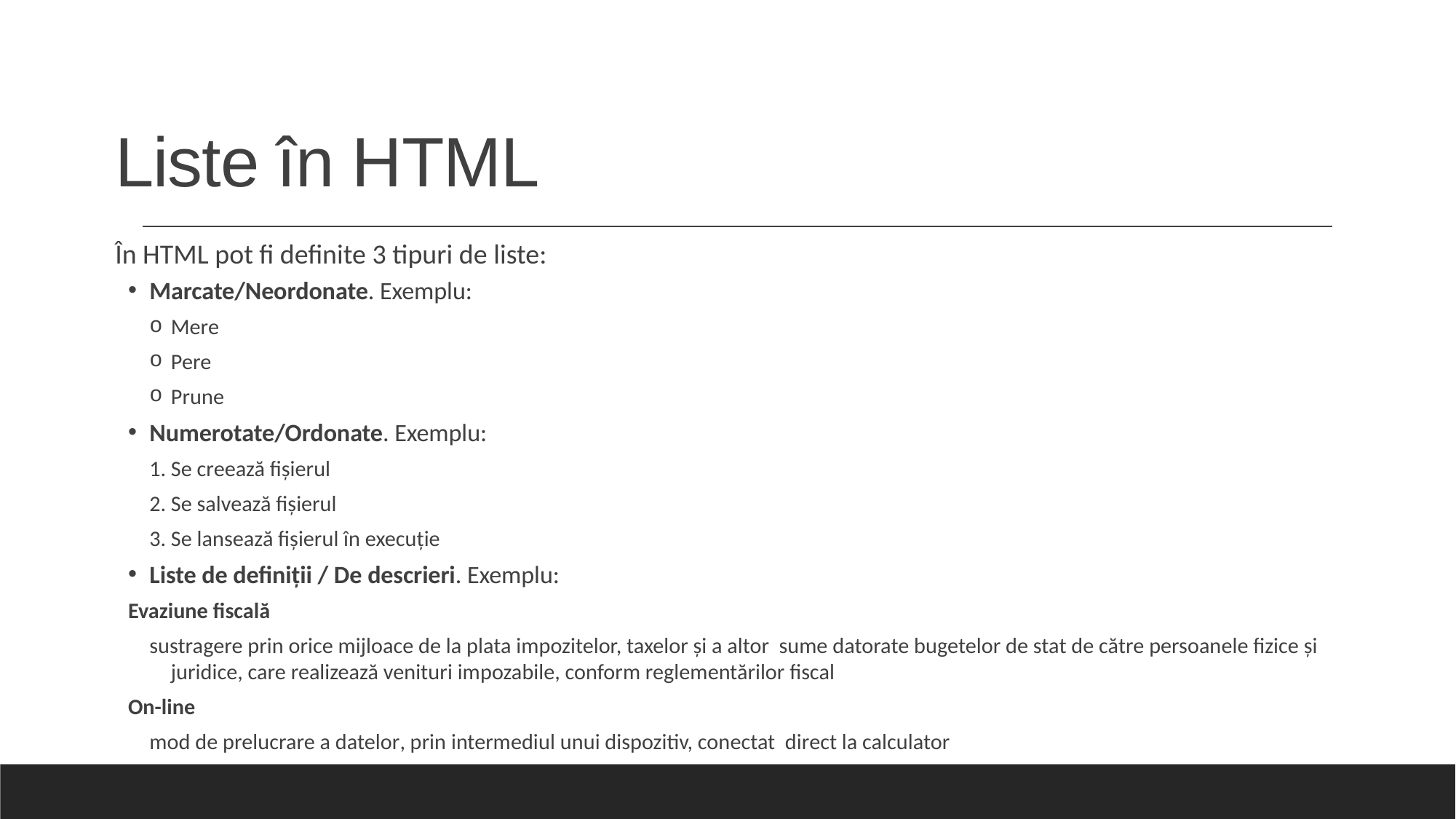

# Liste în HTML
În HTML pot fi definite 3 tipuri de liste:
Marcate/Neordonate. Exemplu:
Mere
Pere
Prune
Numerotate/Ordonate. Exemplu:
Se creează fişierul
Se salvează fişierul
Se lansează fişierul în execuţie
Liste de definiţii / De descrieri. Exemplu:
Evaziune fiscală
sustragere prin orice mijloace de la plata impozitelor, taxelor și a altor  sume datorate bugetelor de stat de către persoanele fizice și juridice, care realizează venituri impozabile, conform reglementărilor fiscal
On-line
mod de prelucrare a datelor, prin intermediul unui dispozitiv, conectat  direct la calculator